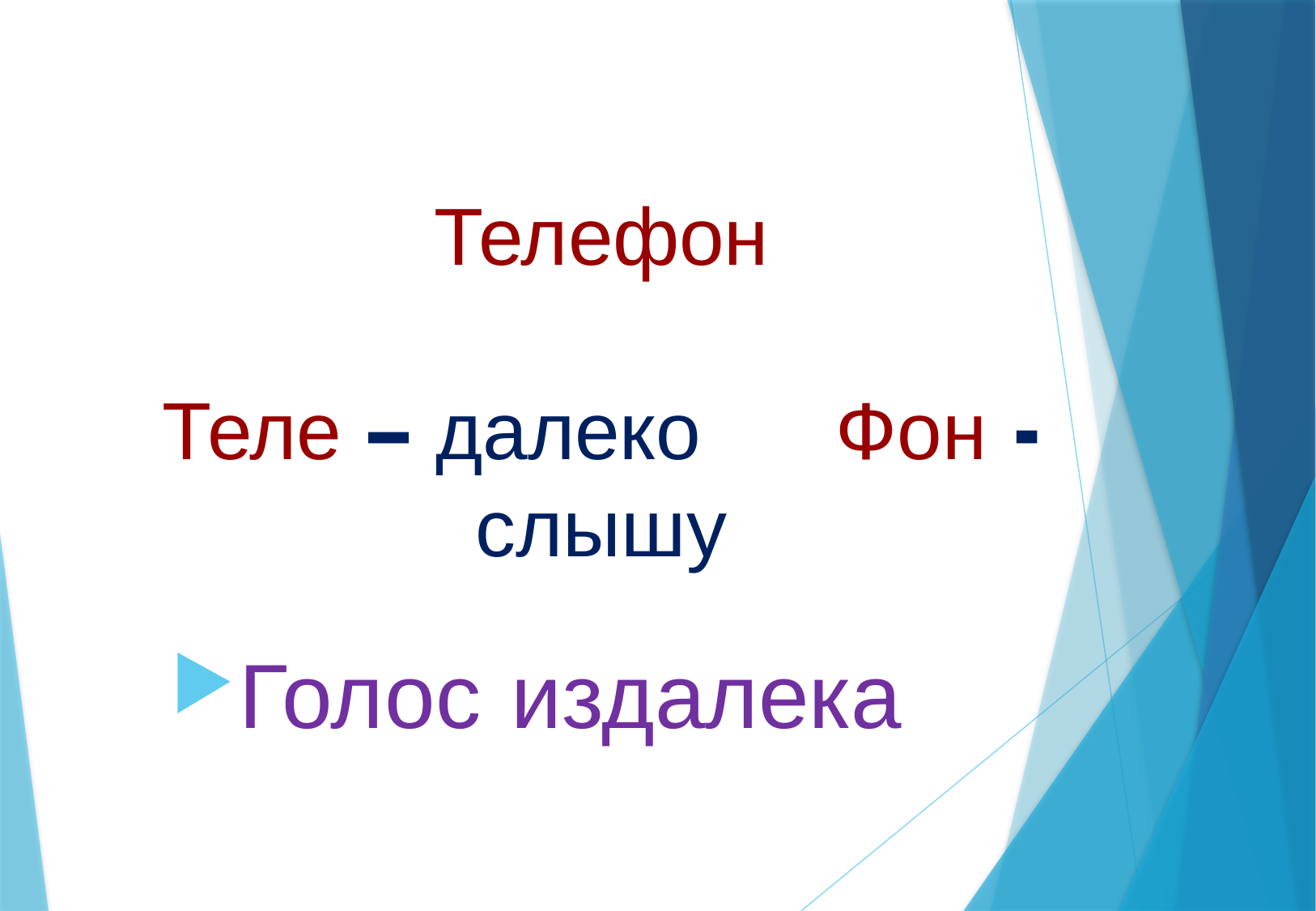

# Телефон Теле – далеко     Фон - слышу
Голос издалека